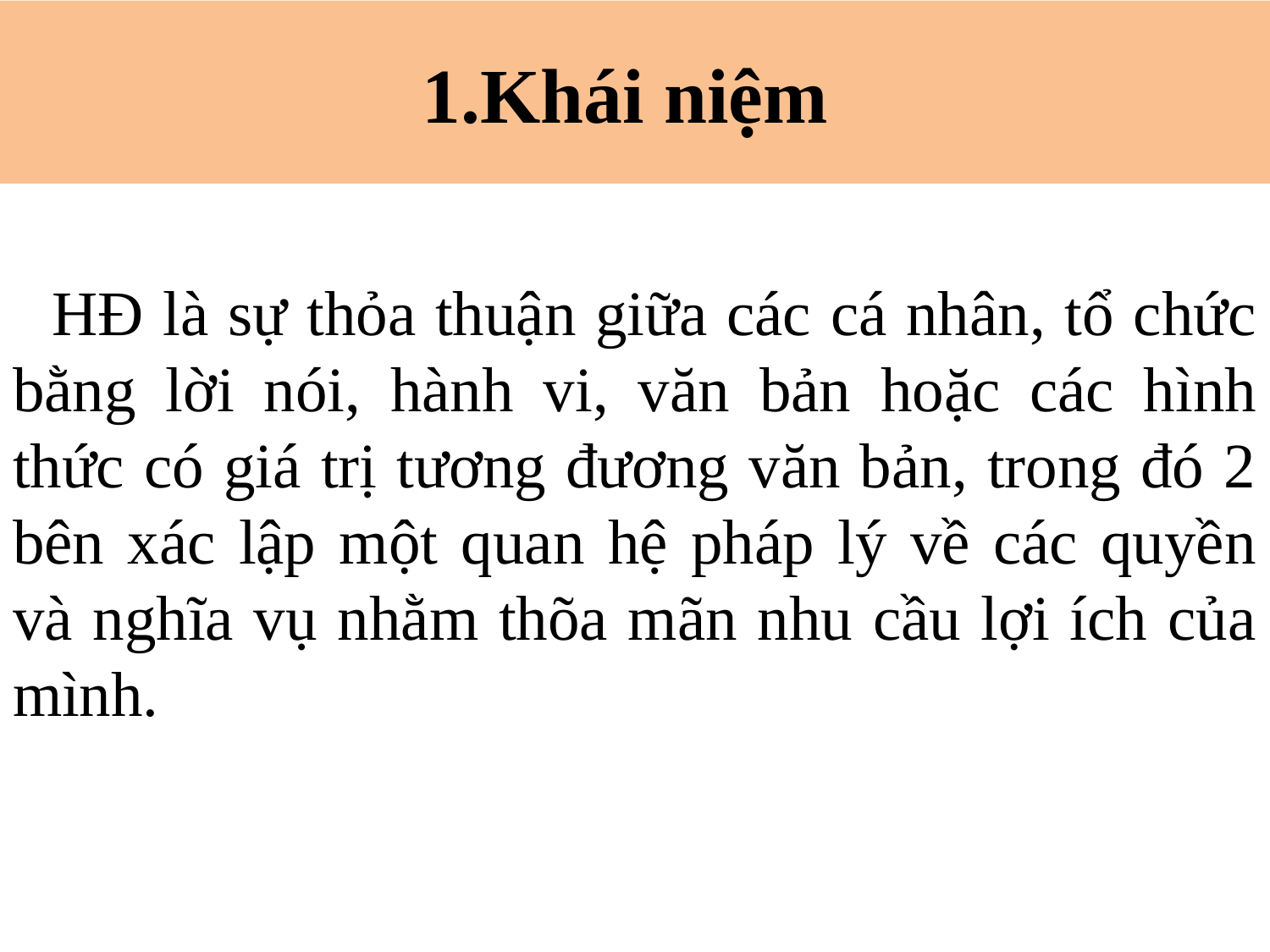

1.Khái niệm
# 1.Khái niệm
  HĐ là sự thỏa thuận giữa các cá nhân, tổ chức bằng lời nói, hành vi, văn bản hoặc các hình thức có giá trị tương đương văn bản, trong đó 2 bên xác lập một quan hệ pháp lý về các quyền và nghĩa vụ nhằm thõa mãn nhu cầu lợi ích của mình.